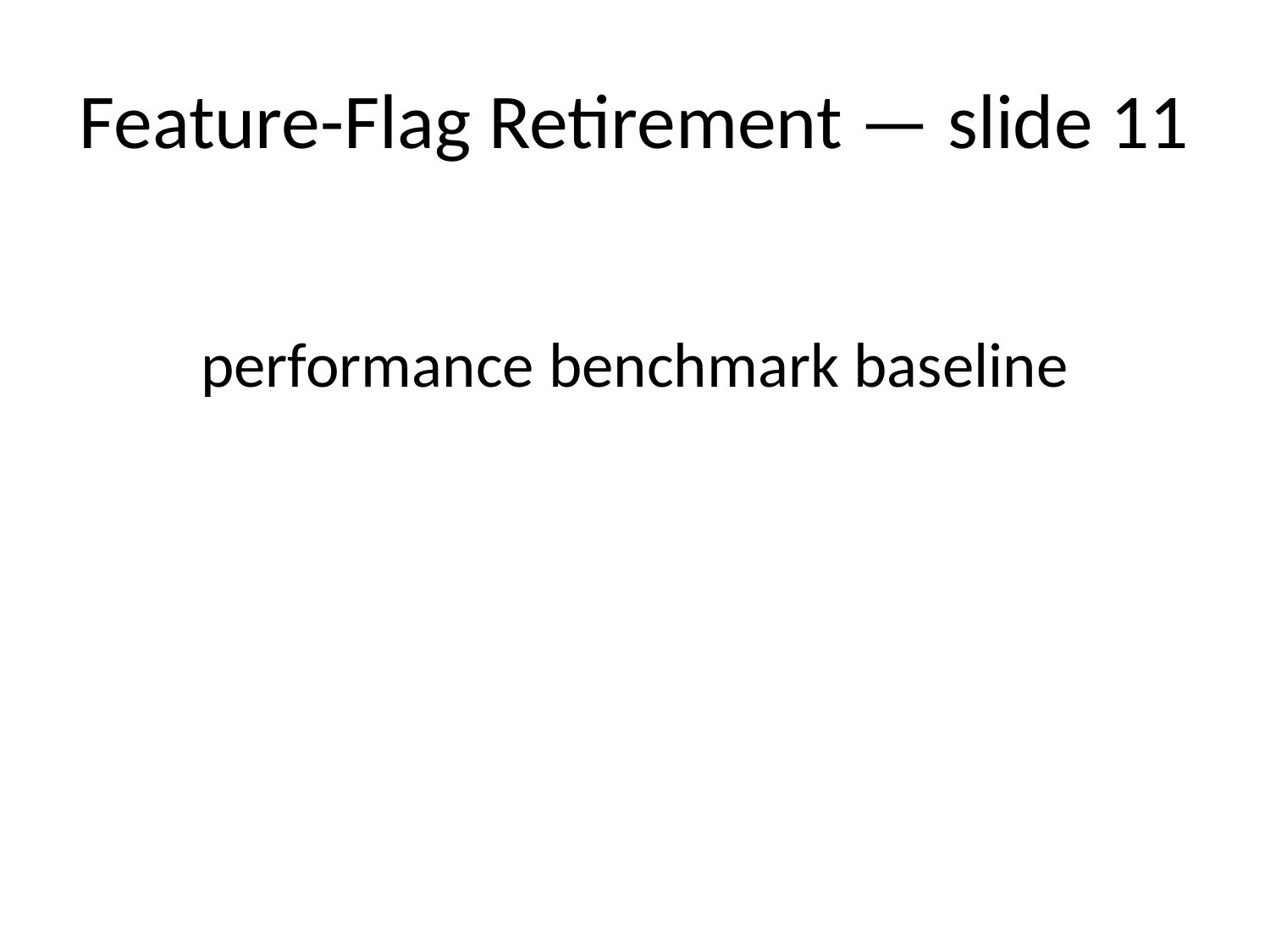

# Feature-Flag Retirement — slide 11
performance benchmark baseline